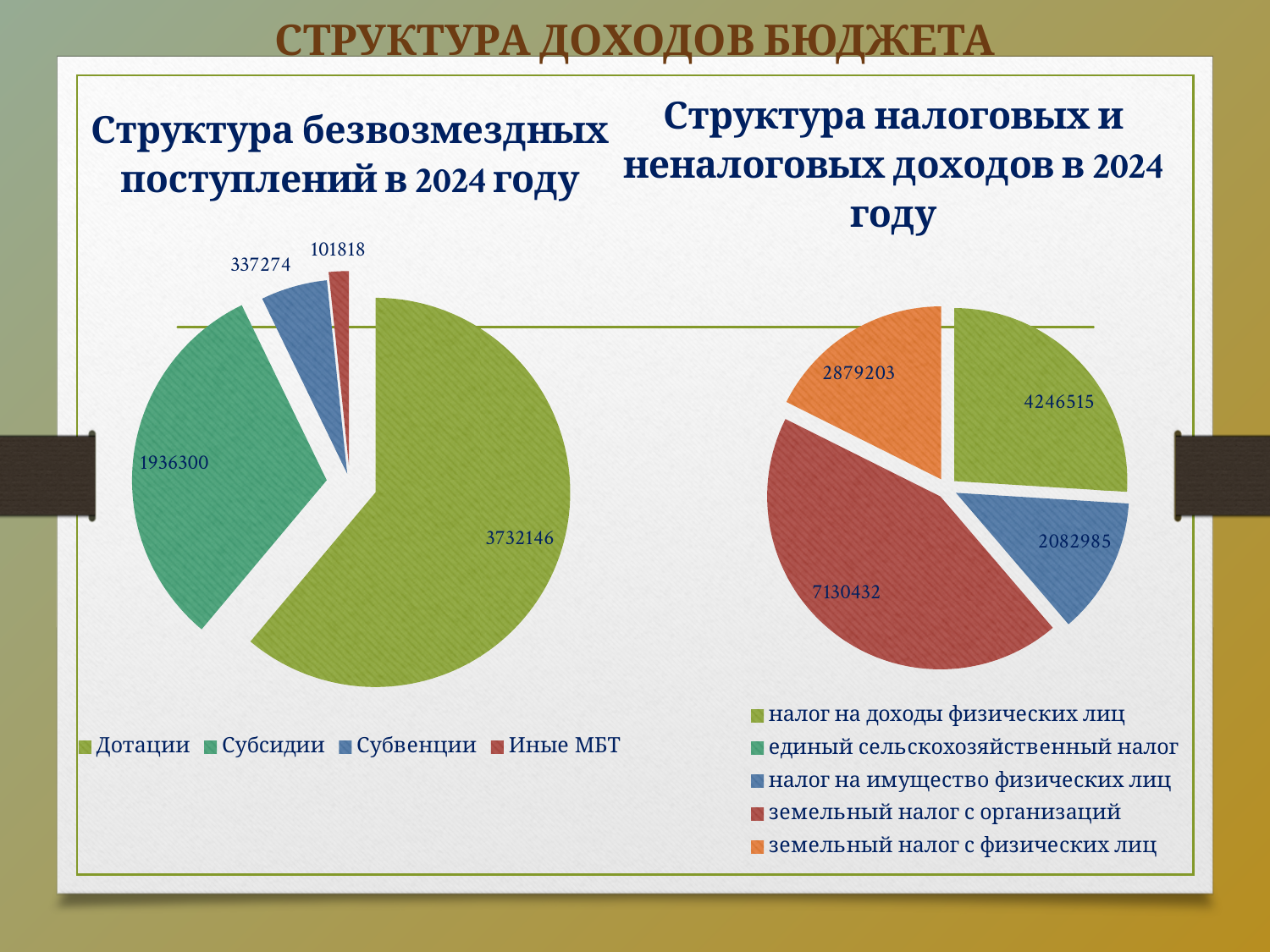

# СТРУКТУРА ДОХОДОВ БЮДЖЕТА

### Chart: Структура безвозмездных поступлений в 2024 году

| Category | Структура безвозмездных поступлений в 2024 году |
|---|---|
| Дотации | 3732146.0 |
| Субсидии | 1936300.0 |
| Субвенции | 337274.0 |
| Иные МБТ | 101818.0 |

### Chart: Структура налоговых и неналоговых доходов в 2024 году

| Category | Структура налоговых и неналоговых доходов в 2024 году |
|---|---|
| налог на доходы физических лиц | 4246515.0 |
| единый сельскохозяйственный налог | 0.0 |
| налог на имущество физических лиц | 2082985.0 |
| земельный налог с организаций | 7130432.0 |
| земельный налог с физических лиц | 2879203.0 |